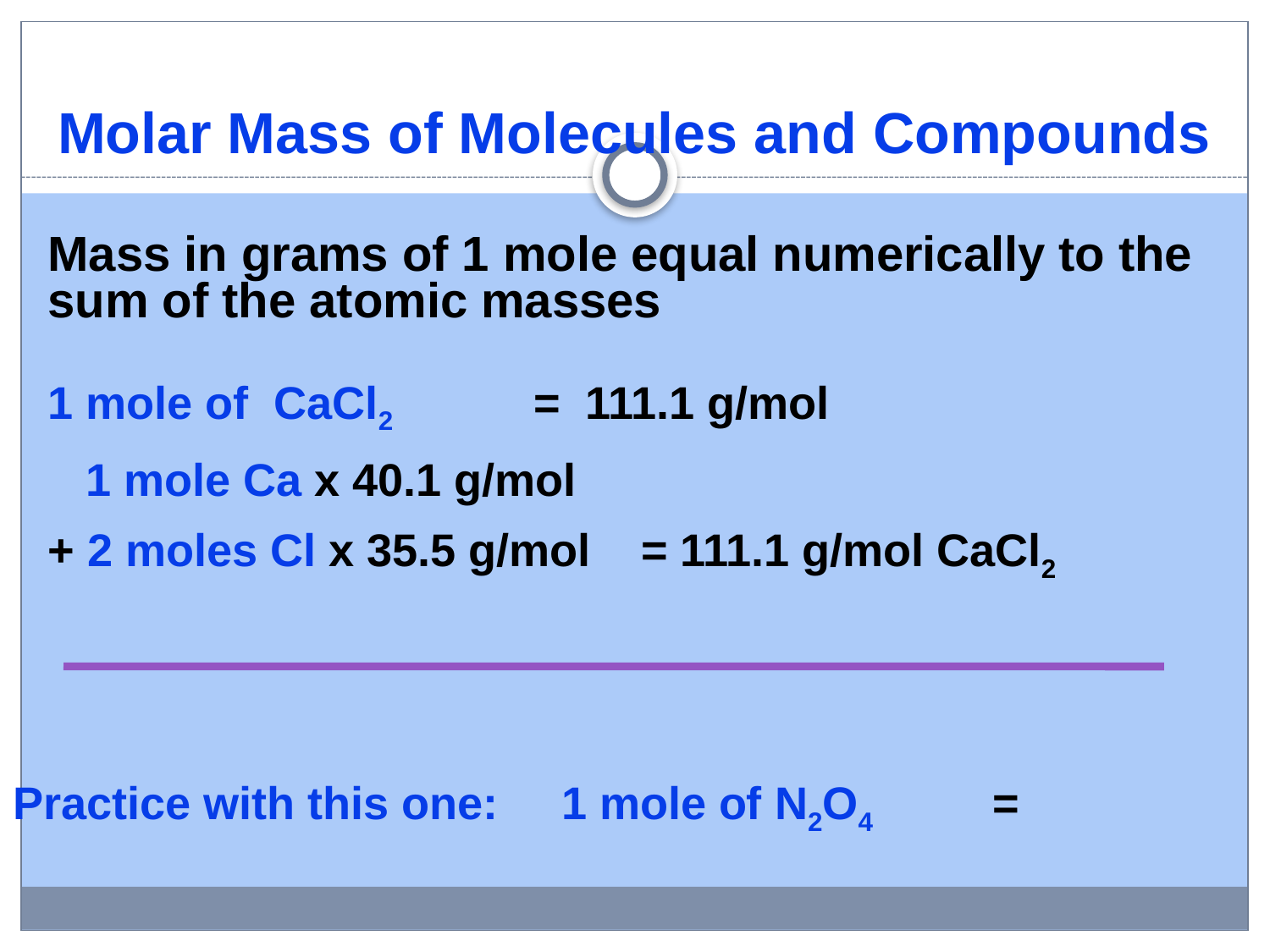

# Molar Mass of Molecules and Compounds
	Mass in grams of 1 mole equal numerically to the sum of the atomic masses
	1 mole of  CaCl2 	 =  111.1 g/mol
	   1 mole Ca x 40.1 g/mol
	+ 2 moles Cl x 35.5 g/mol    = 111.1 g/mol CaCl2

Practice with this one:     1 mole of N2O4 	=